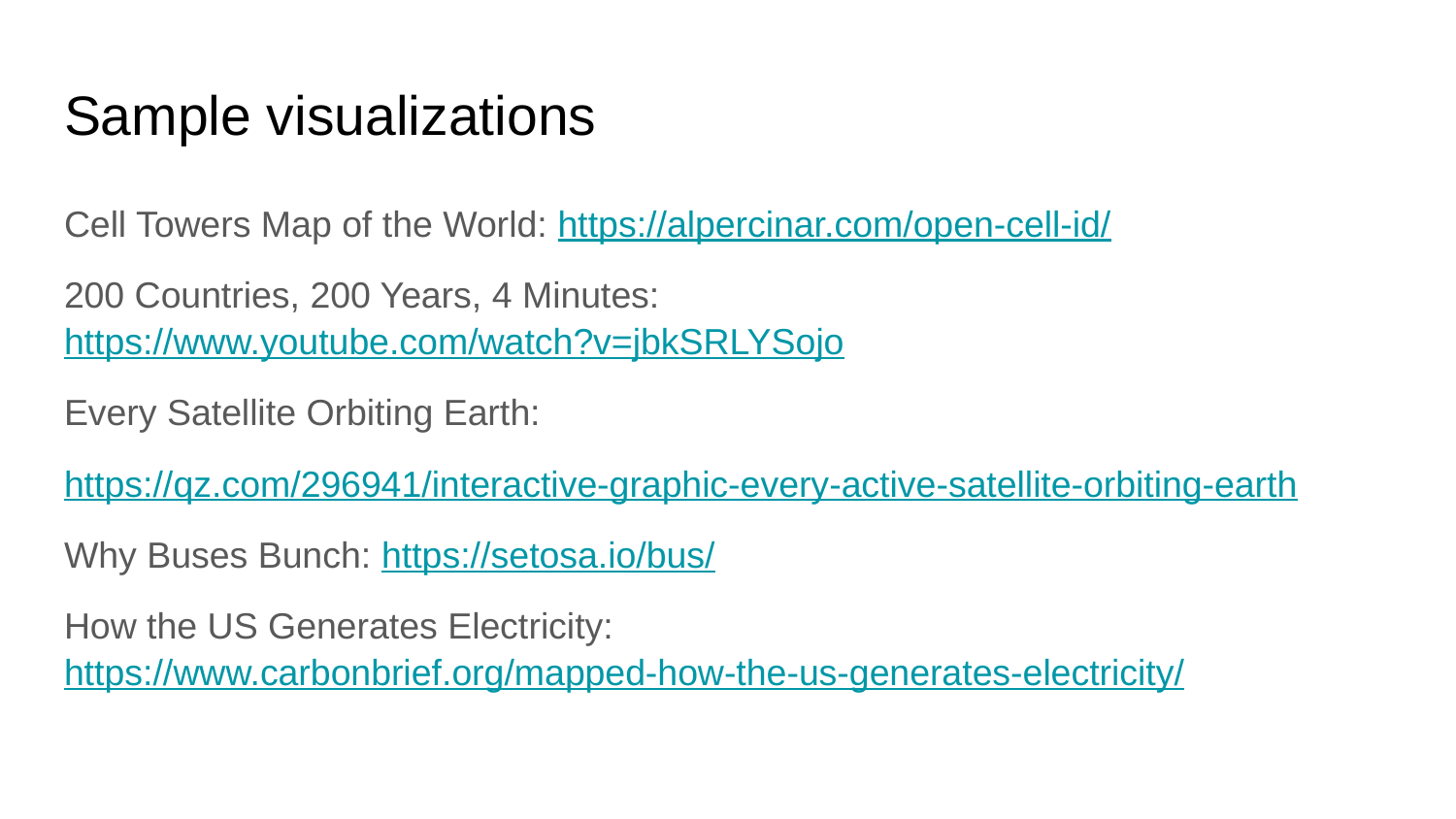

# Sample visualizations
Cell Towers Map of the World: https://alpercinar.com/open-cell-id/
200 Countries, 200 Years, 4 Minutes: https://www.youtube.com/watch?v=jbkSRLYSojo
Every Satellite Orbiting Earth:
https://qz.com/296941/interactive-graphic-every-active-satellite-orbiting-earth
Why Buses Bunch: https://setosa.io/bus/
How the US Generates Electricity: https://www.carbonbrief.org/mapped-how-the-us-generates-electricity/